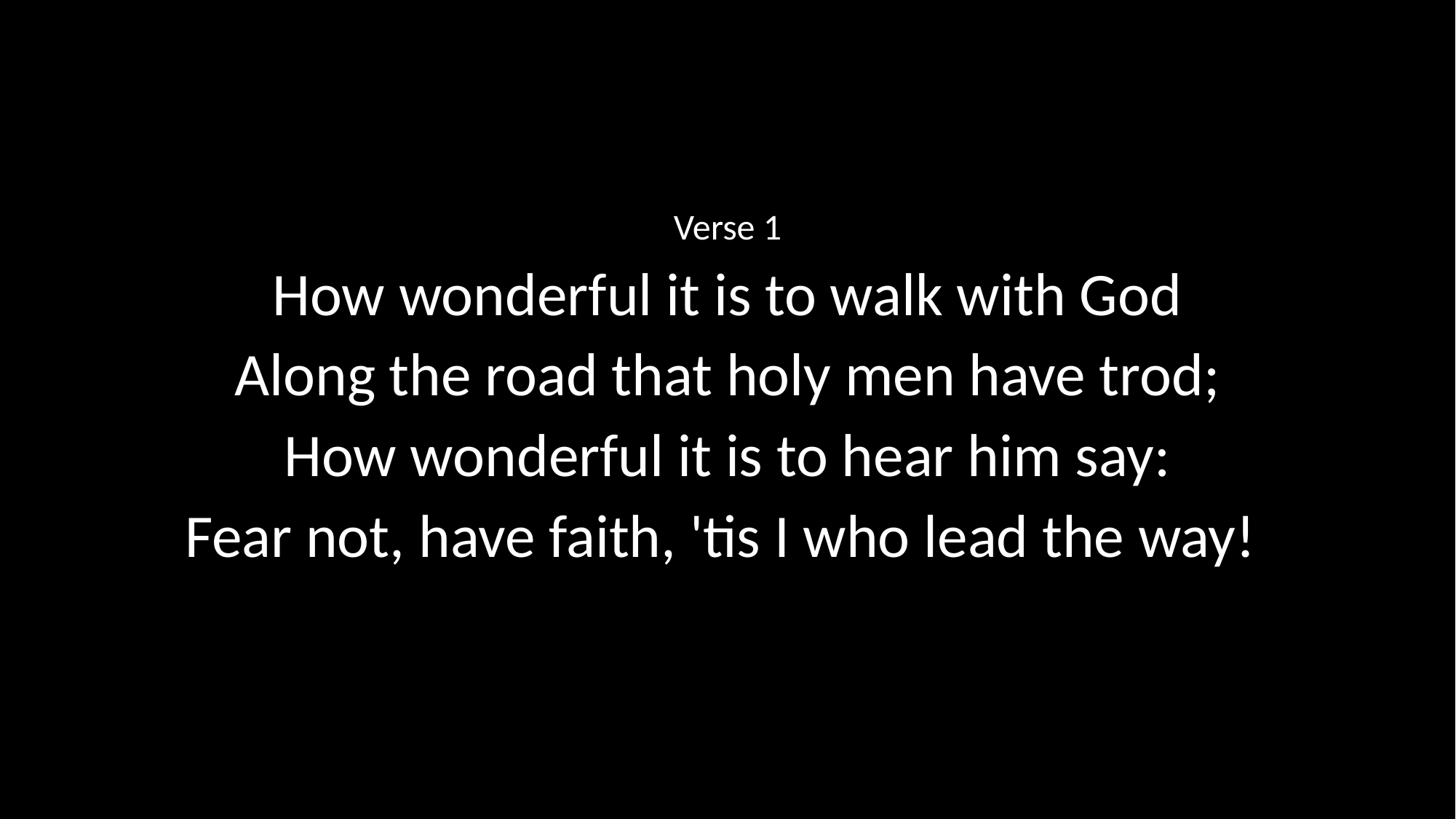

Verse 1
How wonderful it is to walk with God
Along the road that holy men have trod;
How wonderful it is to hear him say:
Fear not, have faith, 'tis I who lead the way!